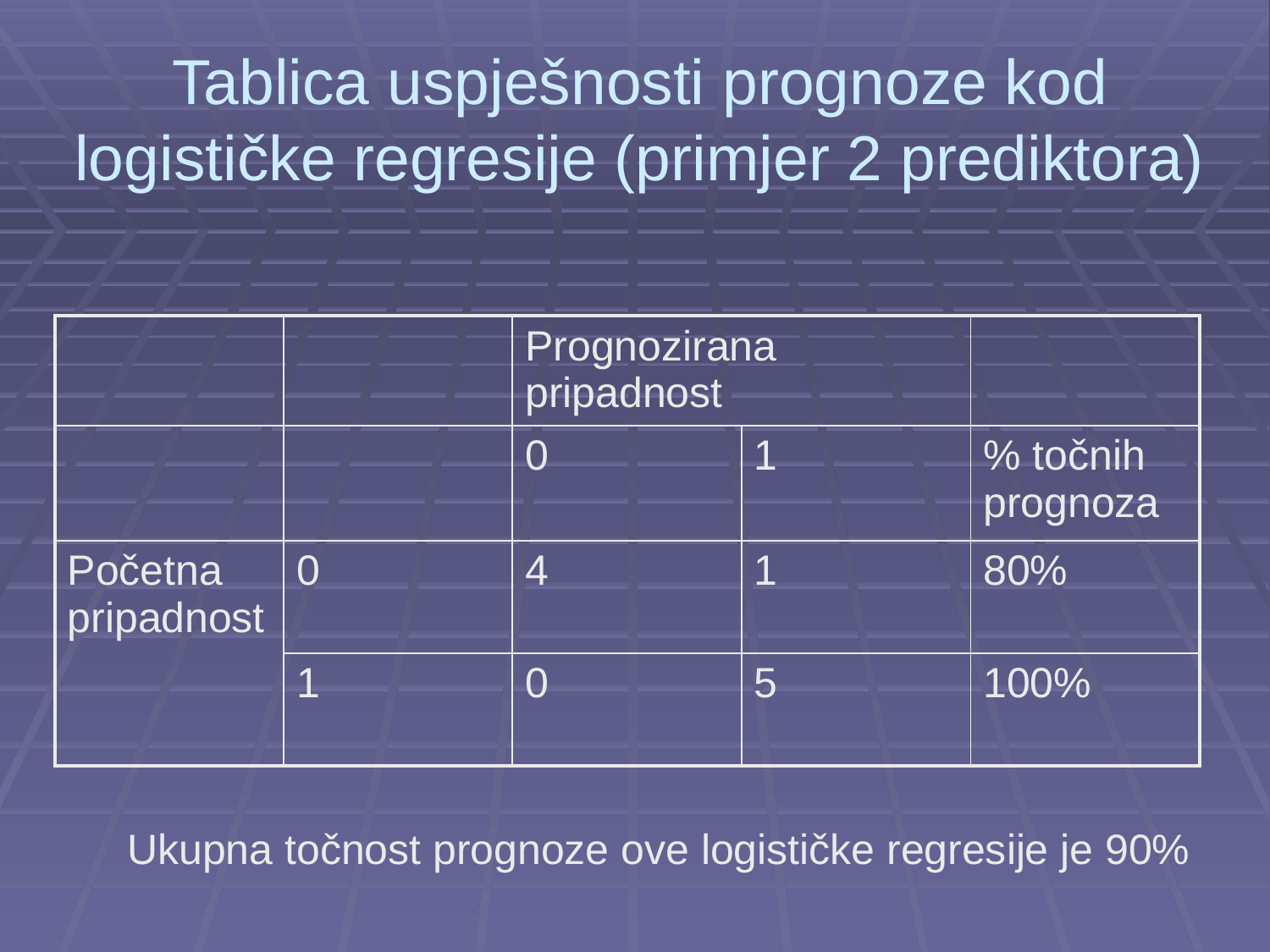

# Tablica uspješnosti prognoze kod logističke regresije (primjer 2 prediktora)
|  |  | Prognozirana pripadnost |  |  |
| --- | --- | --- | --- | --- |
|  |  | 0 | 1 | % točnih prognoza |
| Početna pripadnost | 0 | 4 | 1 | 80% |
|  | 1 | 0 | 5 | 100% |
Ukupna točnost prognoze ove logističke regresije je 90%